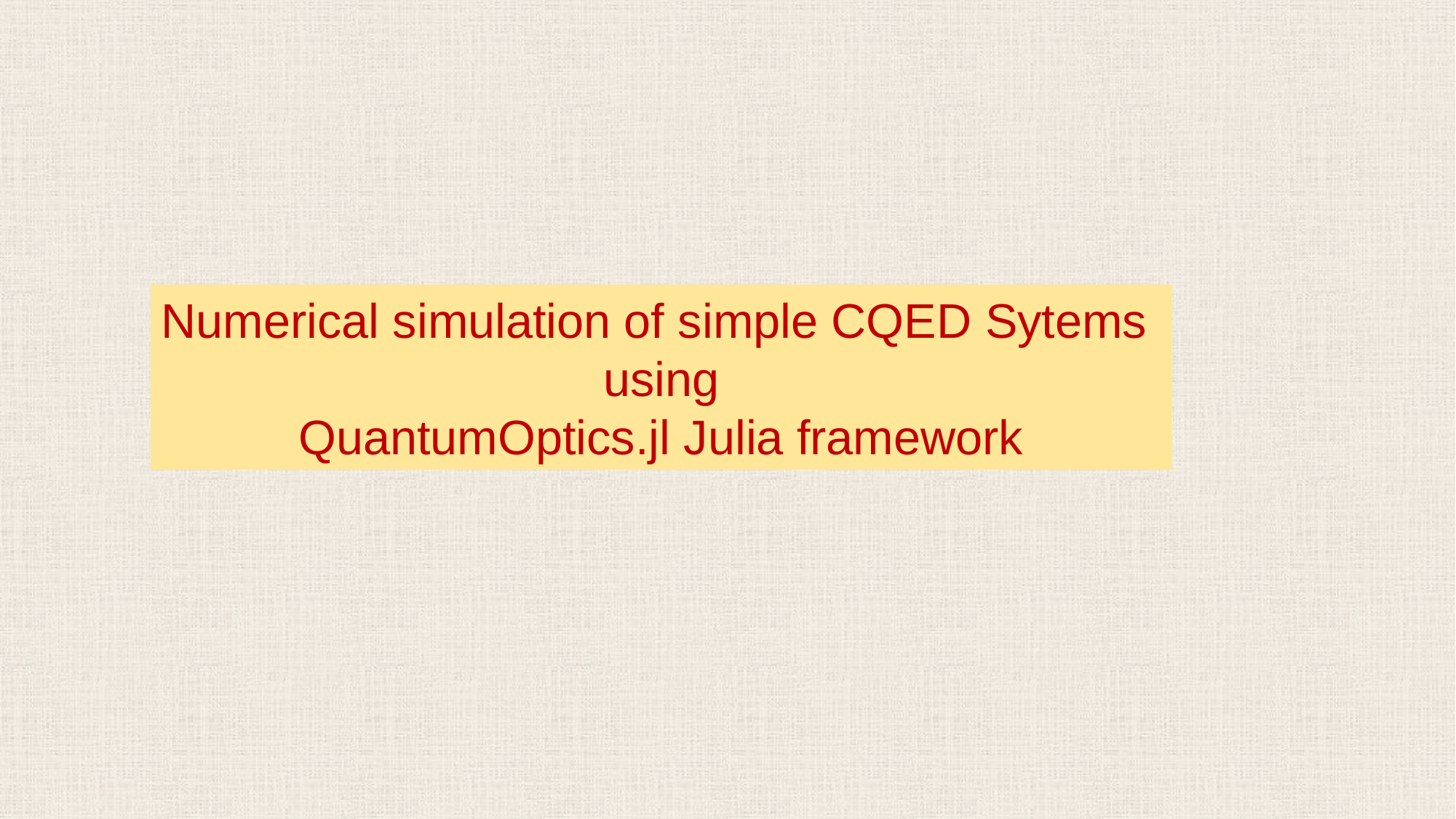

Numerical simulation of simple CQED Sytems
using
QuantumOptics.jl Julia framework